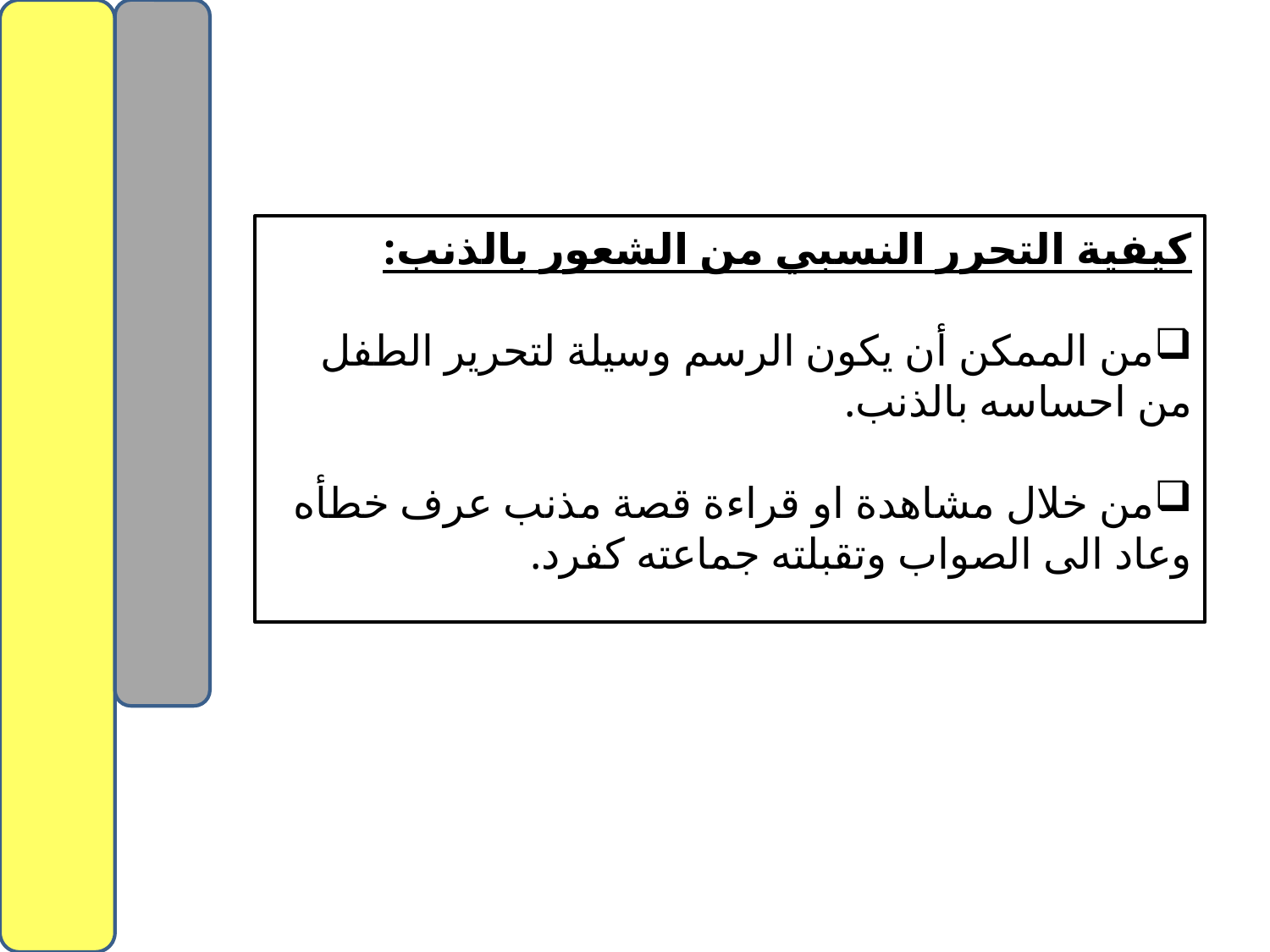

كيفية التحرر النسبي من الشعور بالذنب:

من الممكن أن يكون الرسم وسيلة لتحرير الطفل من احساسه بالذنب.

من خلال مشاهدة او قراءة قصة مذنب عرف خطأه وعاد الى الصواب وتقبلته جماعته كفرد.